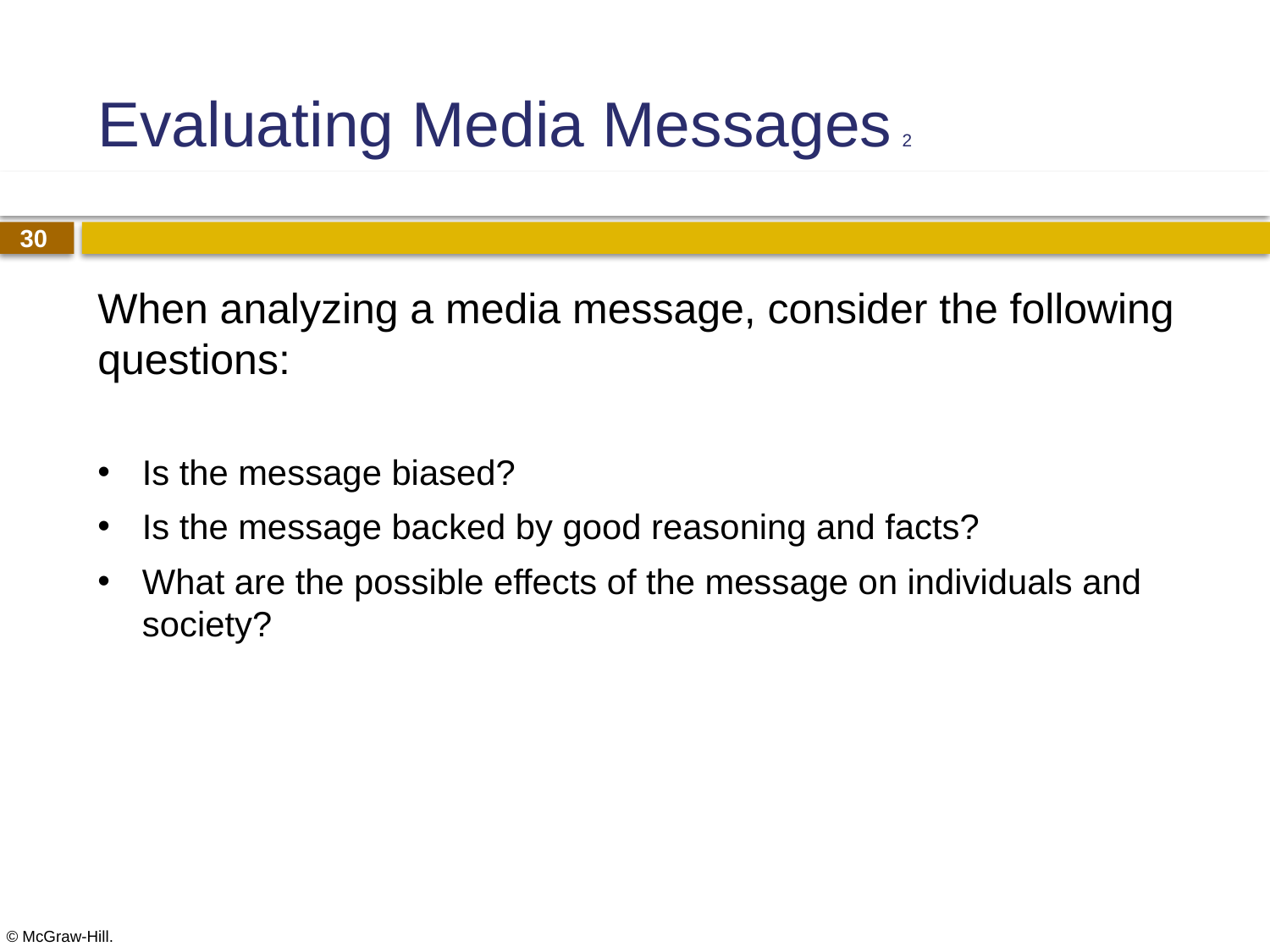

# Evaluating Media Messages 2
When analyzing a media message, consider the following questions:

Is the message biased?
Is the message backed by good reasoning and facts?
What are the possible effects of the message on individuals and society?